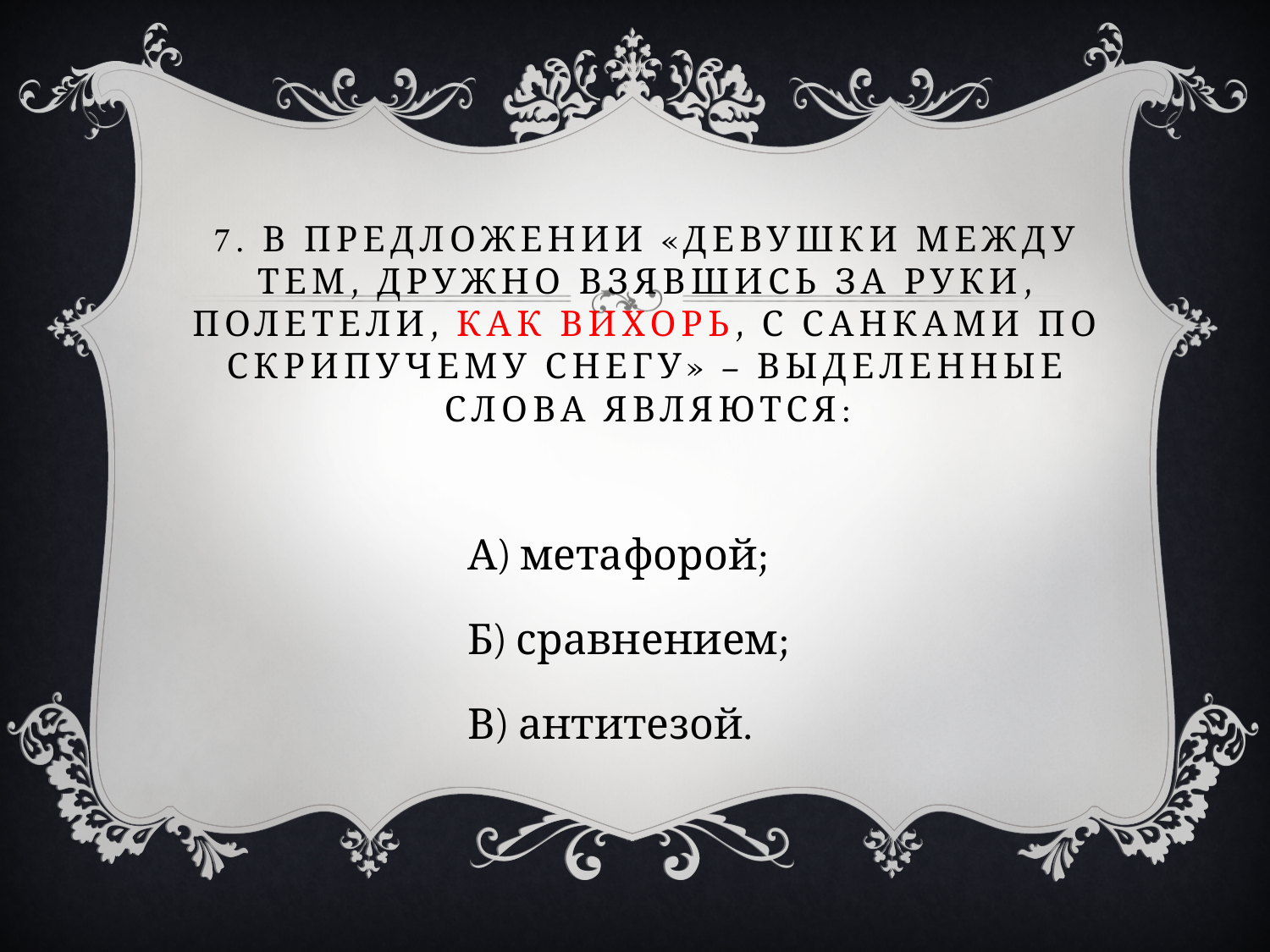

# 7. В предложении «Девушки между тем, дружно взявшись за руки, полетели, как вихорь, с санками по скрипучему снегу» – выделенные слова являются:
А) метафорой;
Б) сравнением;
В) антитезой.